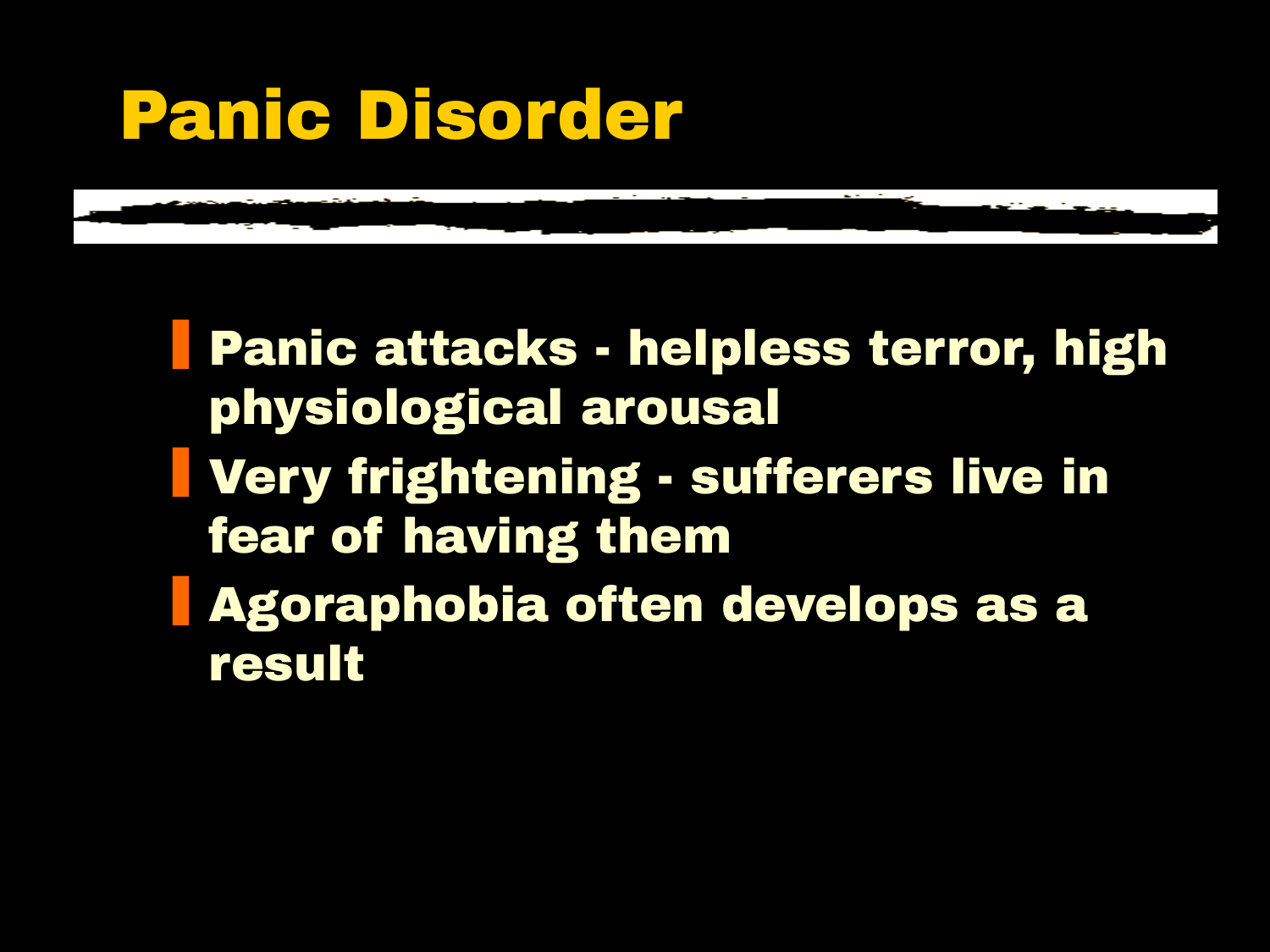

# Panic Disorder
Panic attacks - helpless terror, high physiological arousal
Very frightening - sufferers live in fear of having them
Agoraphobia often develops as a result